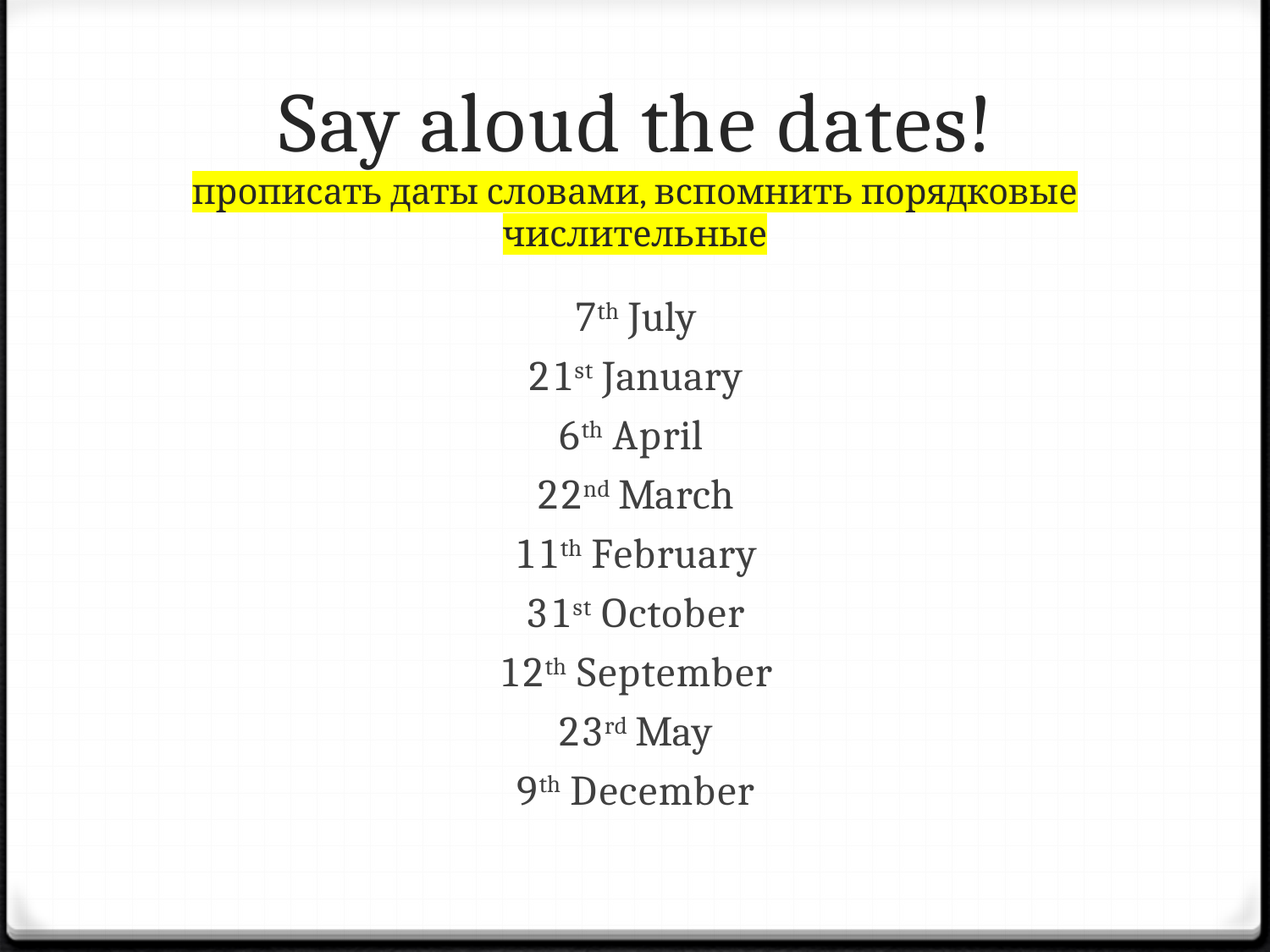

# Say aloud the dates! прописать даты словами, вспомнить порядковые числительные
7th July
21st January
6th April
22nd March
11th February
31st October
12th September
23rd May
9th December